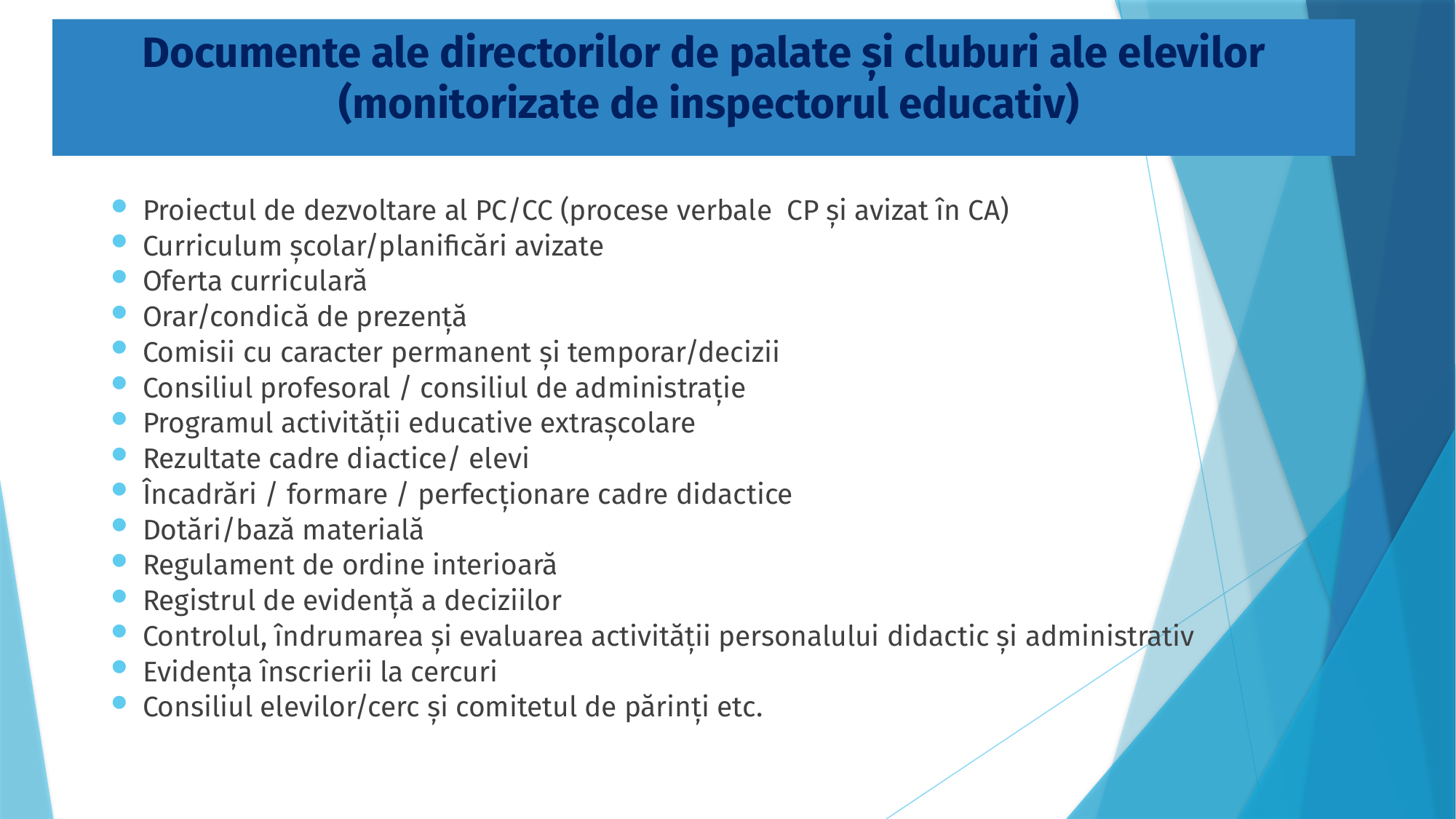

# Documente ale directorilor de palate și cluburi ale elevilor (monitorizate de inspectorul educativ)

Proiectul de dezvoltare al PC/CC (procese verbale  CP şi avizat în CA)
Curriculum şcolar/planificări avizate
Oferta curriculară
Orar/condică de prezenţă
Comisii cu caracter permanent şi temporar/decizii
Consiliul profesoral / consiliul de administraţie
Programul activităţii educative extraşcolare
Rezultate cadre diactice/ elevi
Încadrări / formare / perfecționare cadre didactice
Dotări/bază materială
Regulament de ordine interioară
Registrul de evidenţă a deciziilor
Controlul, îndrumarea şi evaluarea activității personalului didactic și administrativ
Evidența înscrierii la cercuri
Consiliul elevilor/cerc şi comitetul de părinți etc.